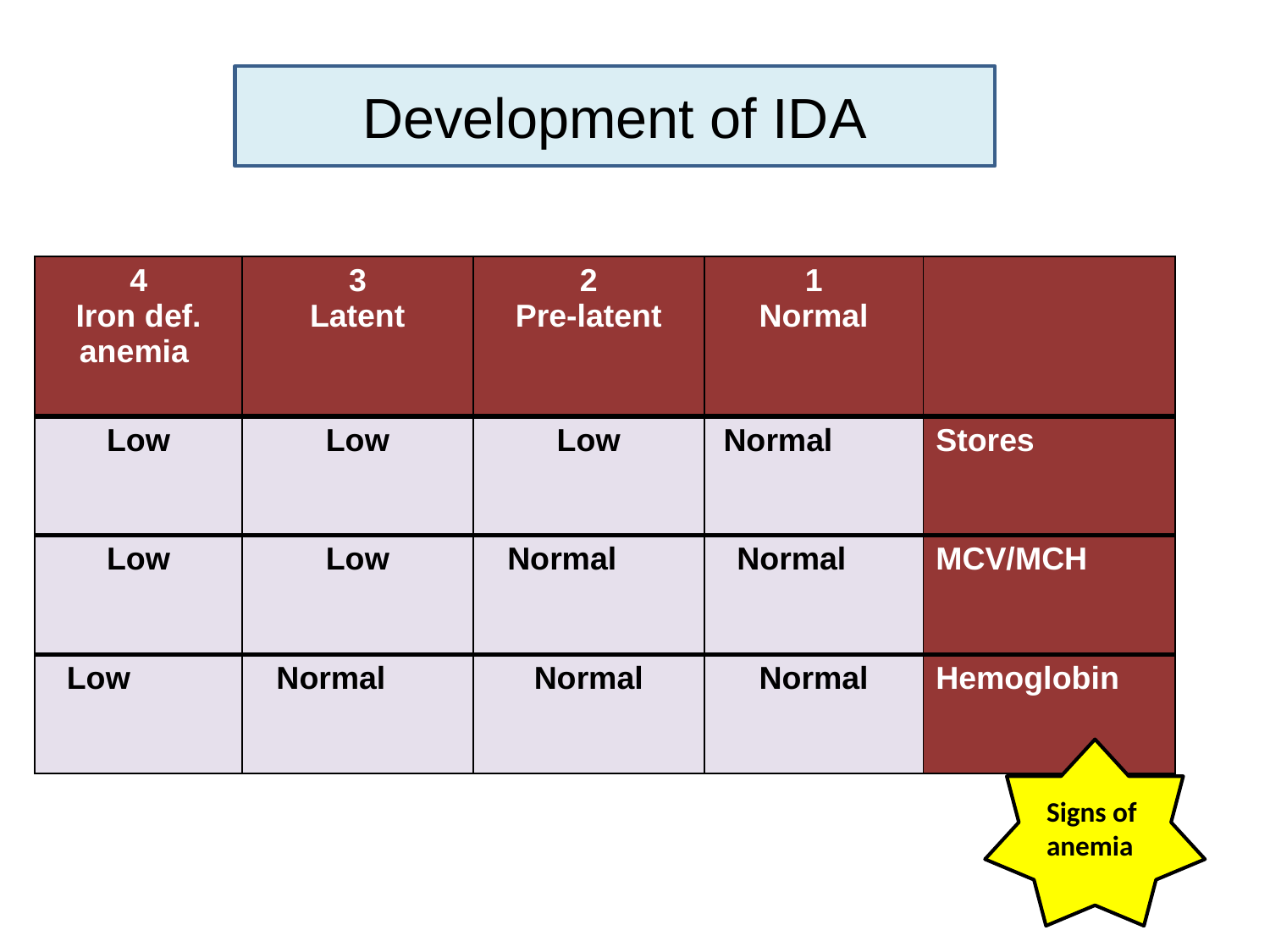

Development of IDA
| 4 Iron def. anemia | 3 Latent | 2 Pre-latent | 1 Normal |  |
| --- | --- | --- | --- | --- |
| Low | Low | Low | Normal | Stores |
| Low | Low | Normal | Normal | MCV/MCH |
| Low | Normal | Normal | Normal | Hemoglobin |
Signs of anemia